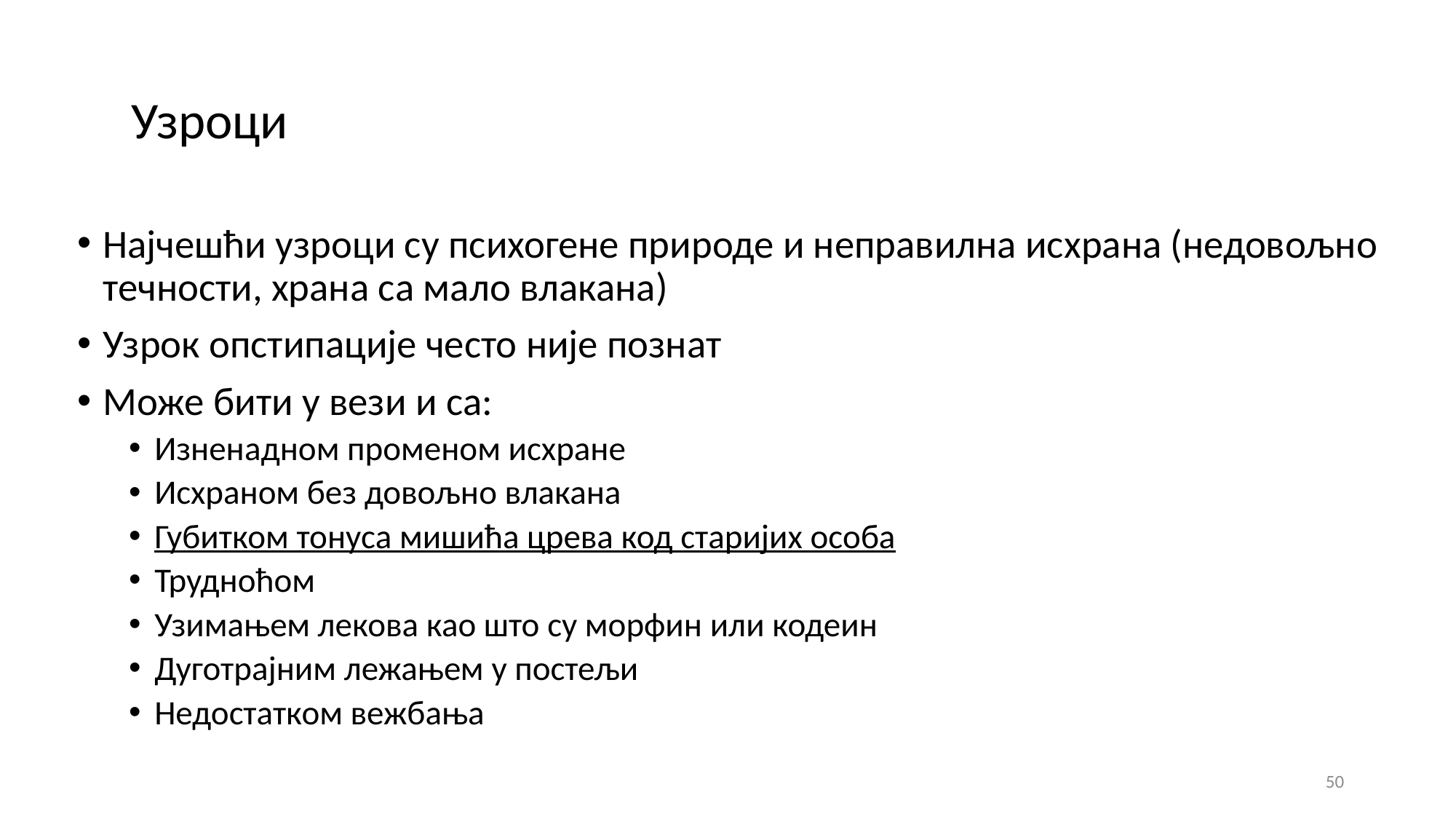

# Узроци
Најчешћи узроци су психогене природе и неправилна исхрана (недовољно течности, храна са мало влакана)
Узрок опстипације често није познат
Може бити у вези и са:
Изненадном променом исхране
Исхраном без довољно влакана
Губитком тонуса мишића црева код старијих особа
Трудноћом
Узимањем лекова као што су морфин или кодеин
Дуготрајним лежањем у постељи
Недостатком вежбања
50